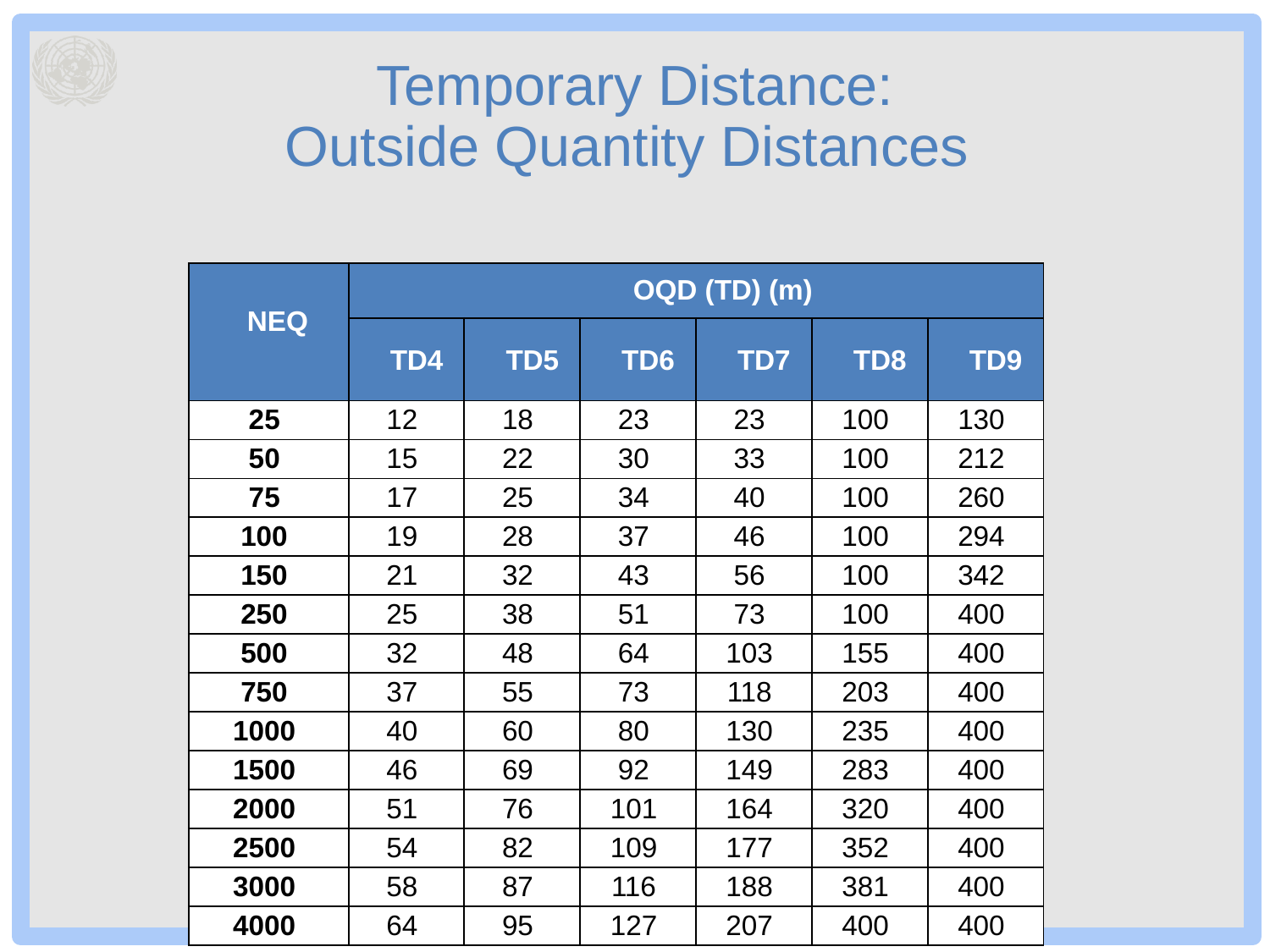

# Temporary Distance: Outside Quantity Distances
| NEQ | OQD (TD) (m) |  |  |  |  |  |
| --- | --- | --- | --- | --- | --- | --- |
|  | TD4 | TD5 | TD6 | TD7 | TD8 | TD9 |
| 25 | 12 | 18 | 23 | 23 | 100 | 130 |
| 50 | 15 | 22 | 30 | 33 | 100 | 212 |
| 75 | 17 | 25 | 34 | 40 | 100 | 260 |
| 100 | 19 | 28 | 37 | 46 | 100 | 294 |
| 150 | 21 | 32 | 43 | 56 | 100 | 342 |
| 250 | 25 | 38 | 51 | 73 | 100 | 400 |
| 500 | 32 | 48 | 64 | 103 | 155 | 400 |
| 750 | 37 | 55 | 73 | 118 | 203 | 400 |
| 1000 | 40 | 60 | 80 | 130 | 235 | 400 |
| 1500 | 46 | 69 | 92 | 149 | 283 | 400 |
| 2000 | 51 | 76 | 101 | 164 | 320 | 400 |
| 2500 | 54 | 82 | 109 | 177 | 352 | 400 |
| 3000 | 58 | 87 | 116 | 188 | 381 | 400 |
| 4000 | 64 | 95 | 127 | 207 | 400 | 400 |